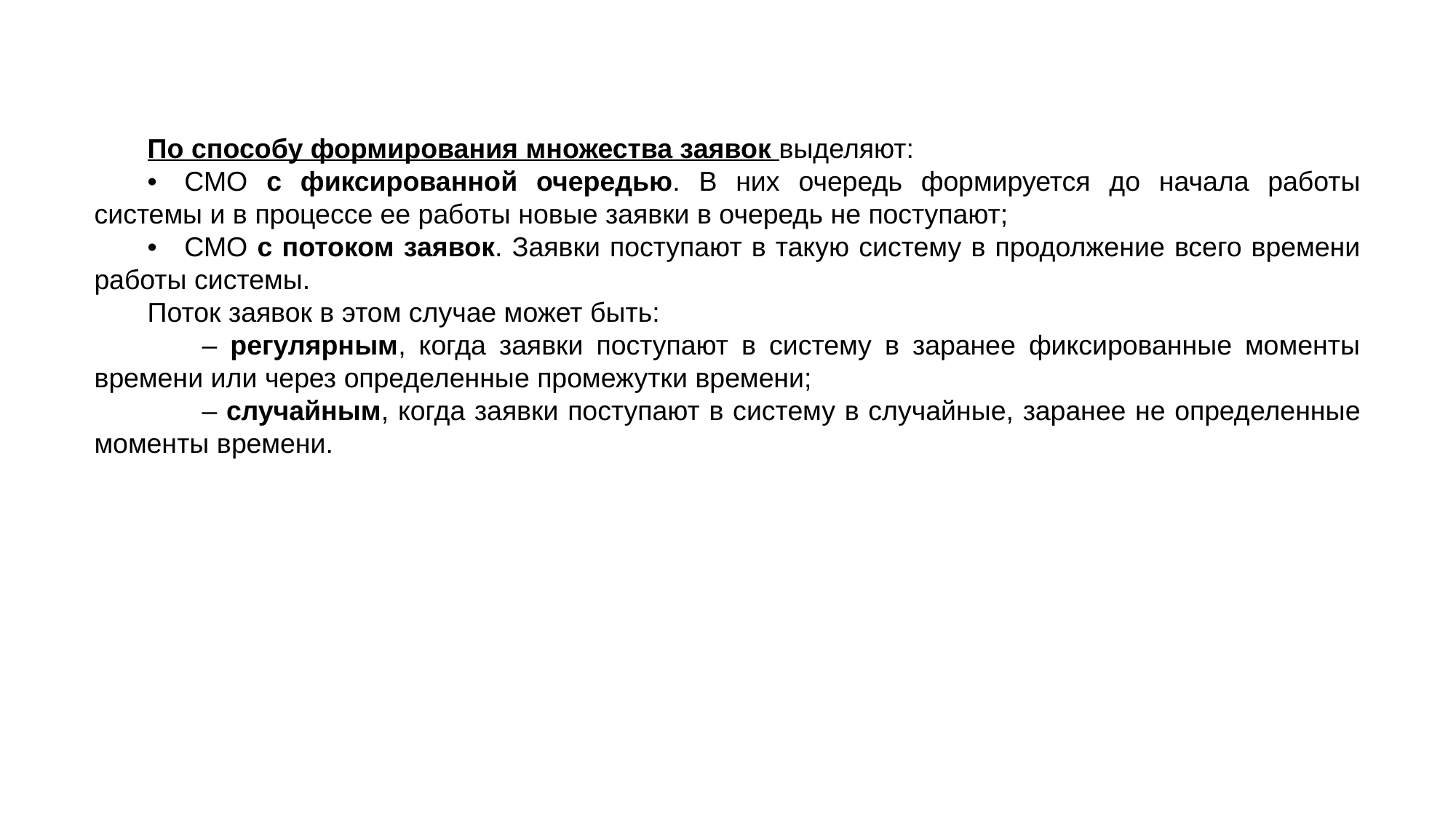

По способу формирования множества заявок выделяют:
• СМО с фиксированной очередью. В них очередь формируется до начала работы системы и в процессе ее работы новые заявки в очередь не поступают;
• СМО с потоком заявок. Заявки поступают в такую систему в продолжение всего времени работы системы.
Поток заявок в этом случае может быть:
– регулярным, когда заявки поступают в систему в заранее фиксированные моменты времени или через определенные промежутки времени;
– случайным, когда заявки поступают в систему в случайные, заранее не определенные моменты времени.